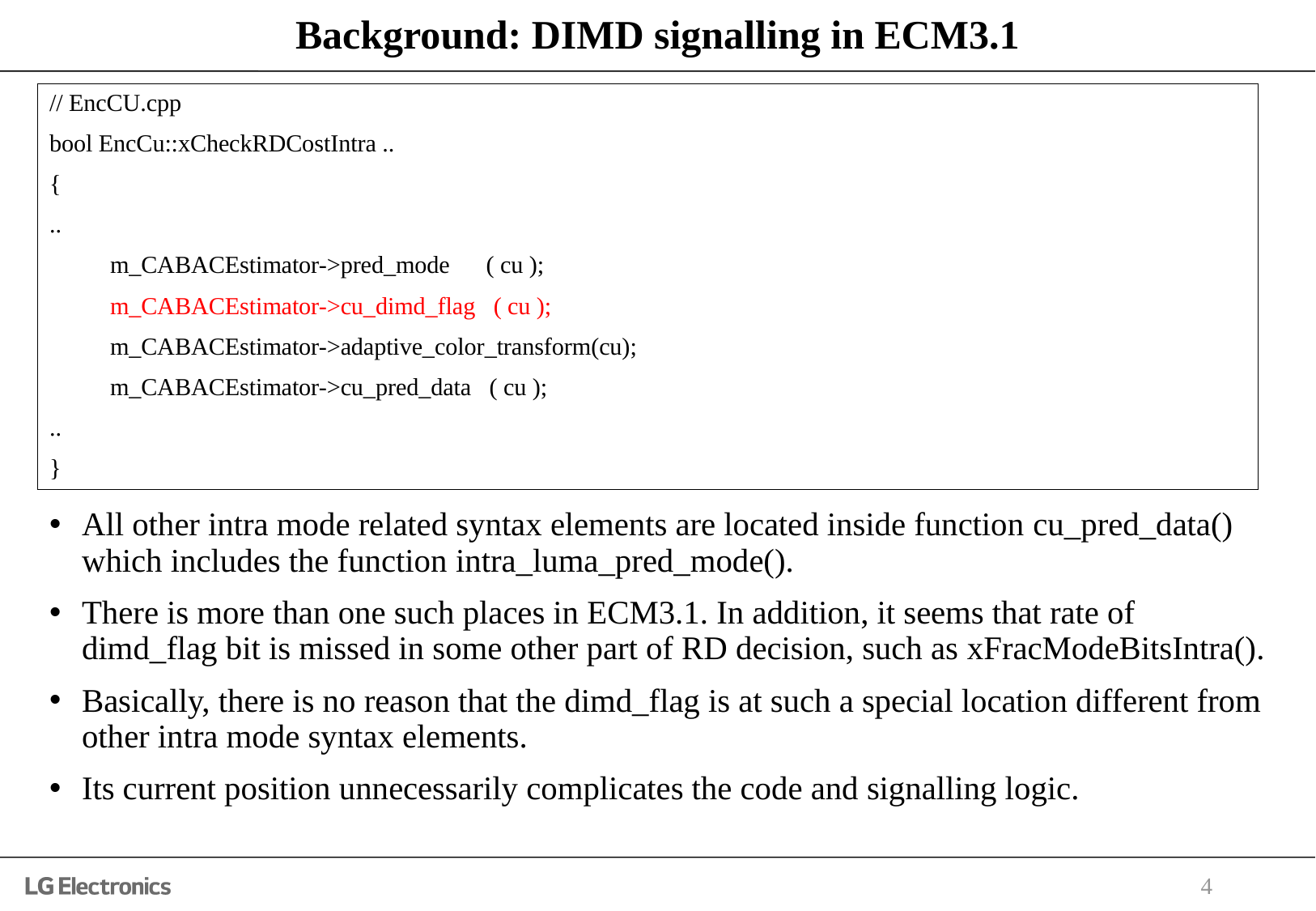

# Background: DIMD signalling in ECM3.1
// EncCU.cpp
bool EncCu::xCheckRDCostIntra ..
{
..
          m_CABACEstimator->pred_mode      ( cu );
          m_CABACEstimator->cu_dimd_flag   ( cu );
          m_CABACEstimator->adaptive_color_transform(cu);
          m_CABACEstimator->cu_pred_data   ( cu );
..
}
All other intra mode related syntax elements are located inside function cu_pred_data() which includes the function intra_luma_pred_mode().
There is more than one such places in ECM3.1. In addition, it seems that rate of dimd_flag bit is missed in some other part of RD decision, such as xFracModeBitsIntra().
Basically, there is no reason that the dimd_flag is at such a special location different from other intra mode syntax elements.
Its current position unnecessarily complicates the code and signalling logic.

4